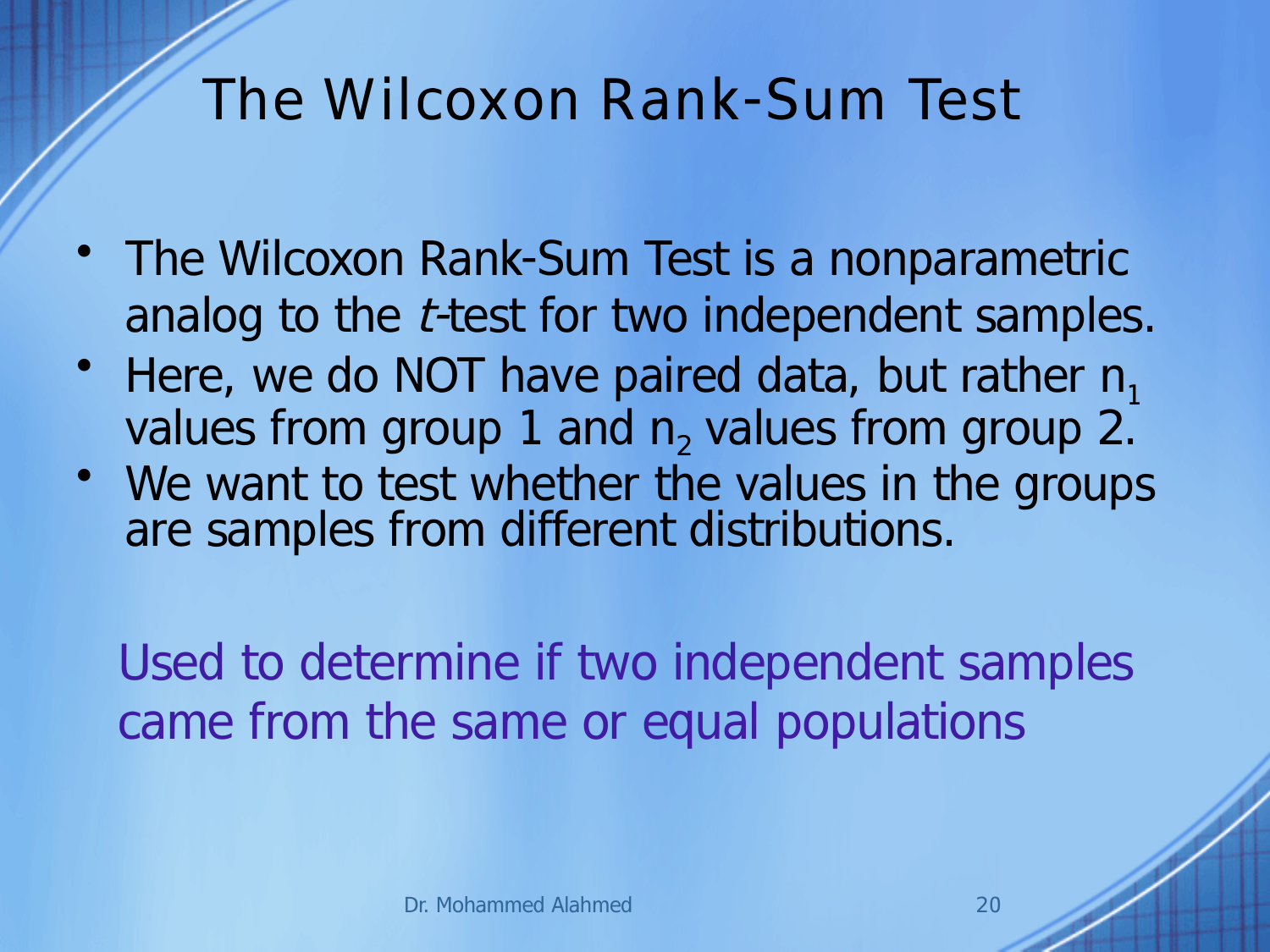

# The Wilcoxon Rank-Sum Test
The Wilcoxon Rank-Sum Test is a nonparametric analog to the t-test for two independent samples.
Here, we do NOT have paired data, but rather n1 values from group 1 and n2 values from group 2.
We want to test whether the values in the groups are samples from different distributions.

Used to determine if two independent samples came from the same or equal populations
Dr. Mohammed Alahmed
20